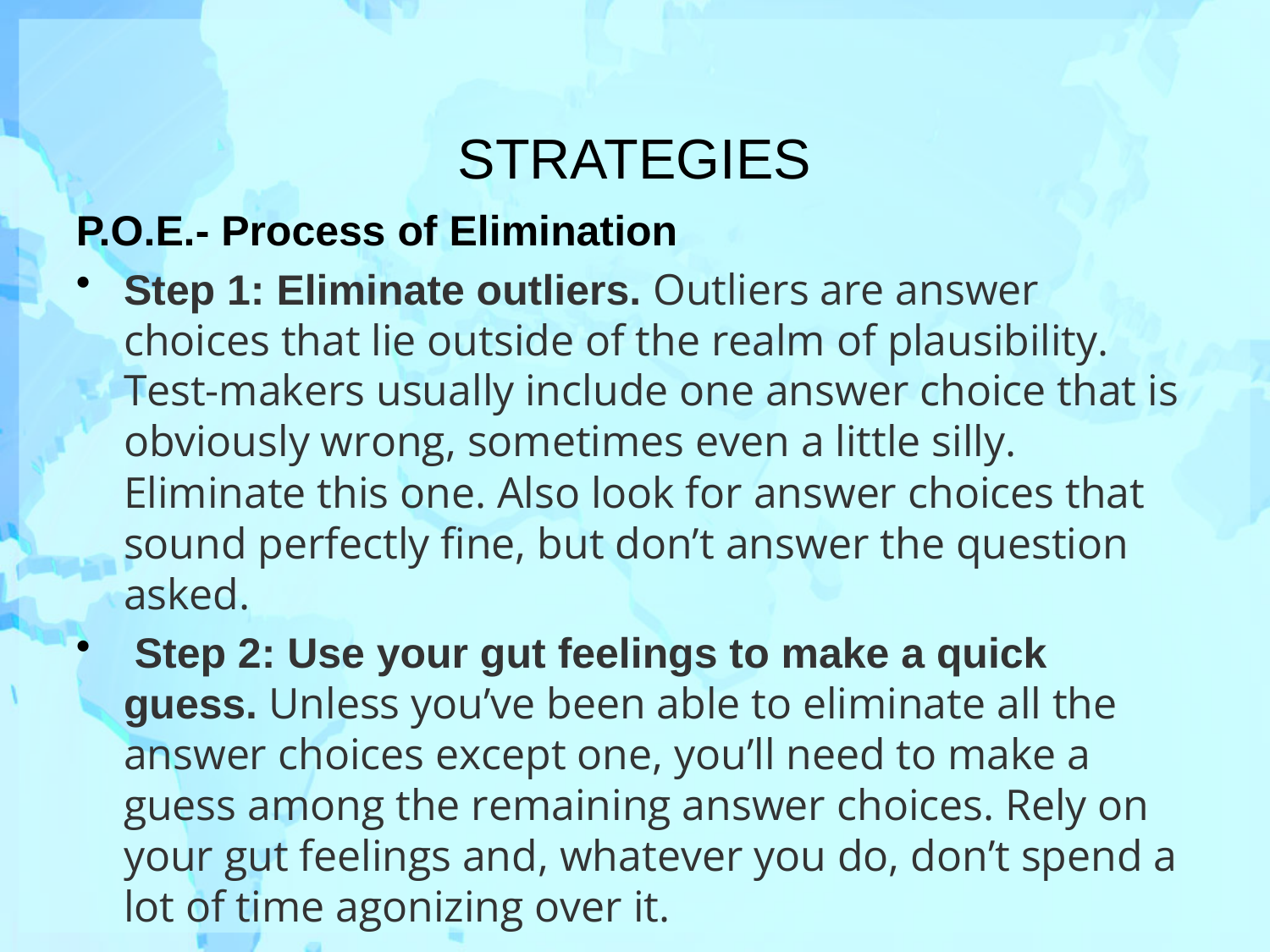

# STRATEGIES
P.O.E.- Process of Elimination
Step 1: Eliminate outliers. Outliers are answer choices that lie outside of the realm of plausibility. Test-makers usually include one answer choice that is obviously wrong, sometimes even a little silly. Eliminate this one. Also look for answer choices that sound perfectly fine, but don’t answer the question asked.
 Step 2: Use your gut feelings to make a quick guess. Unless you’ve been able to eliminate all the answer choices except one, you’ll need to make a guess among the remaining answer choices. Rely on your gut feelings and, whatever you do, don’t spend a lot of time agonizing over it.